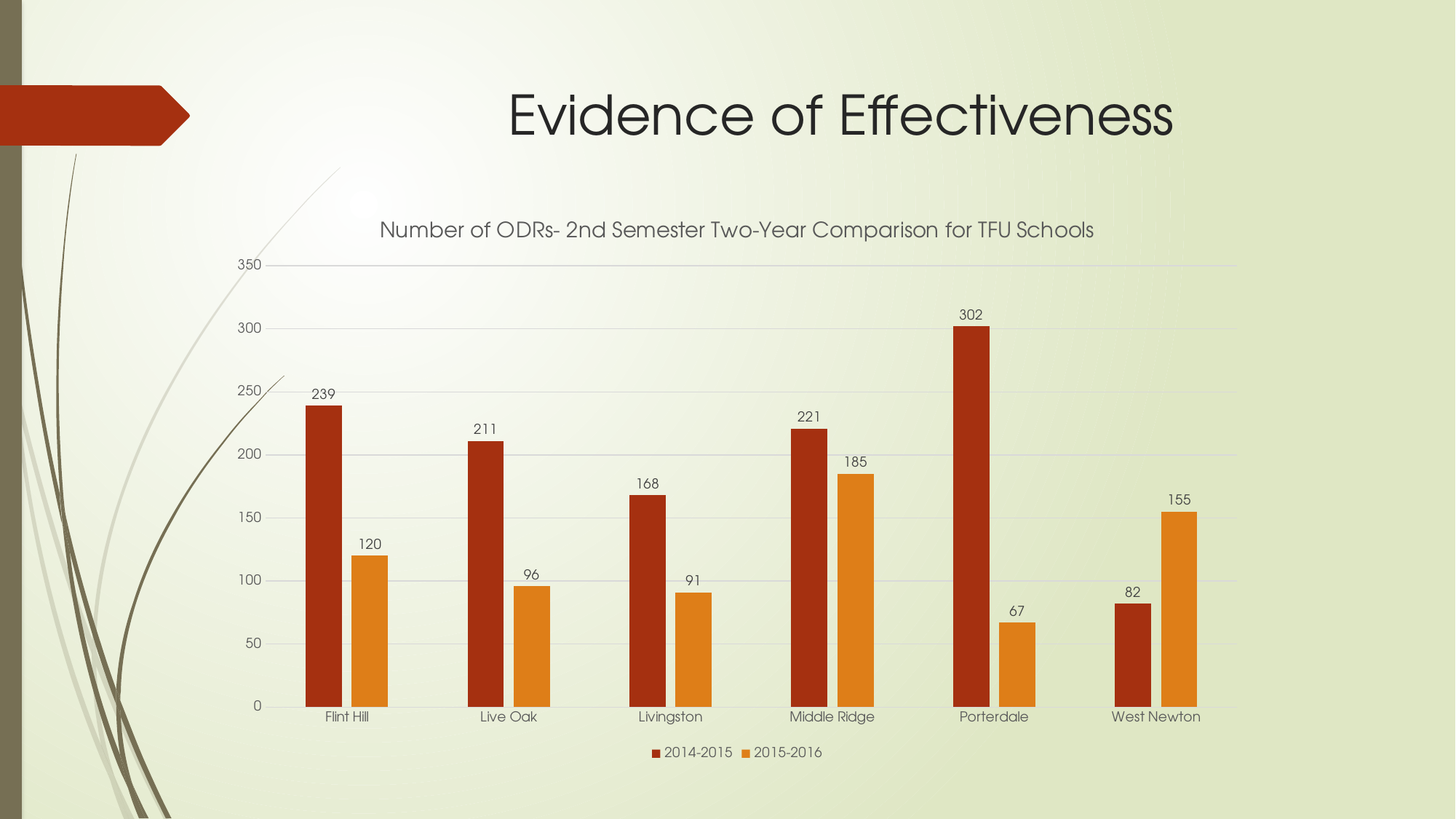

# Evidence of Effectiveness

### Chart: Number of ODRs- 2nd Semester Two-Year Comparison for TFU Schools

| Category | 2014-2015 | 2015-2016 |
|---|---|---|
| Flint Hill | 239.0 | 120.0 |
| Live Oak | 211.0 | 96.0 |
| Livingston | 168.0 | 91.0 |
| Middle Ridge | 221.0 | 185.0 |
| Porterdale | 302.0 | 67.0 |
| West Newton | 82.0 | 155.0 |